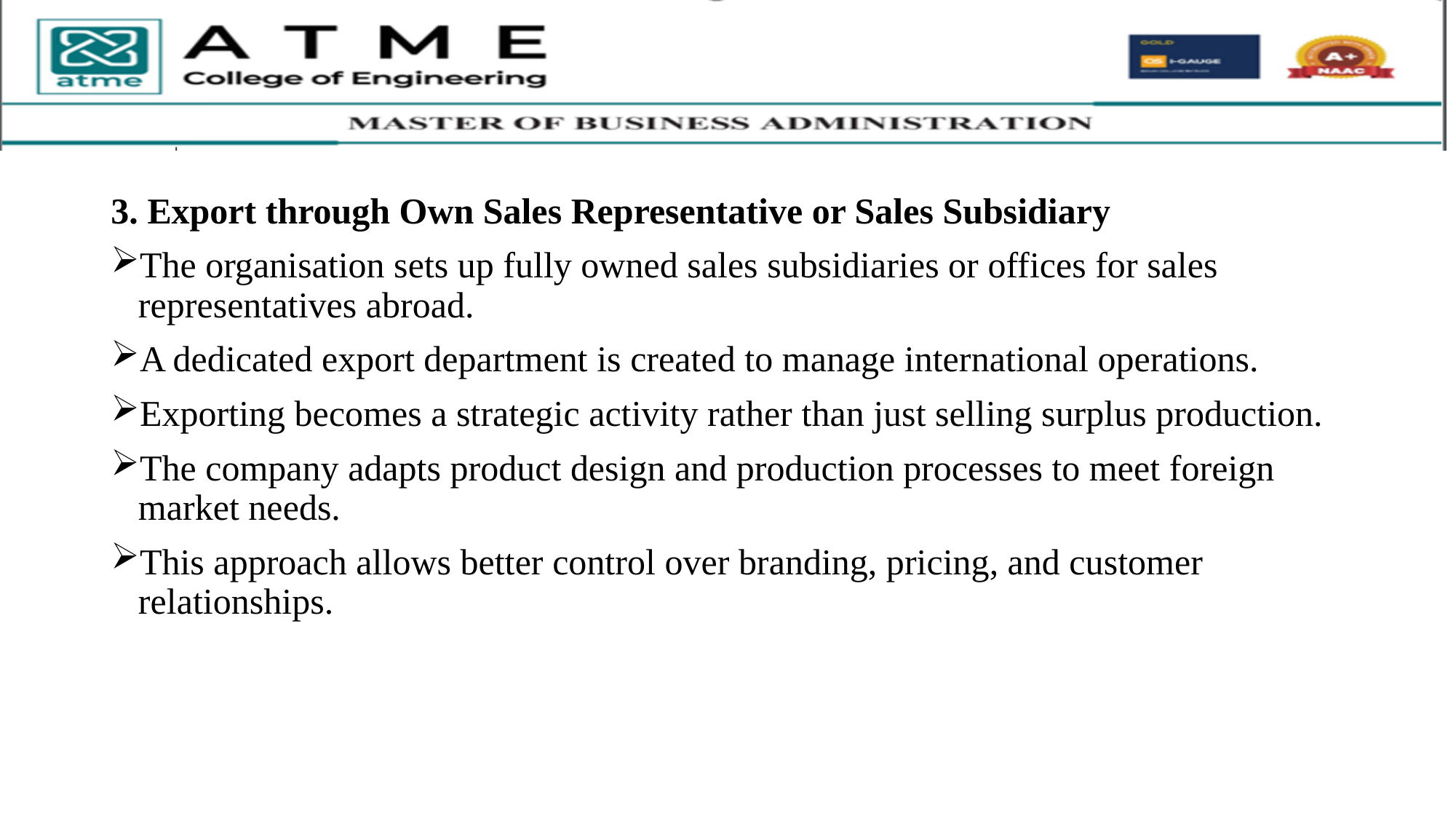

3. Export through Own Sales Representative or Sales Subsidiary
The organisation sets up fully owned sales subsidiaries or offices for sales representatives abroad.
A dedicated export department is created to manage international operations.
Exporting becomes a strategic activity rather than just selling surplus production.
The company adapts product design and production processes to meet foreign market needs.
This approach allows better control over branding, pricing, and customer relationships.